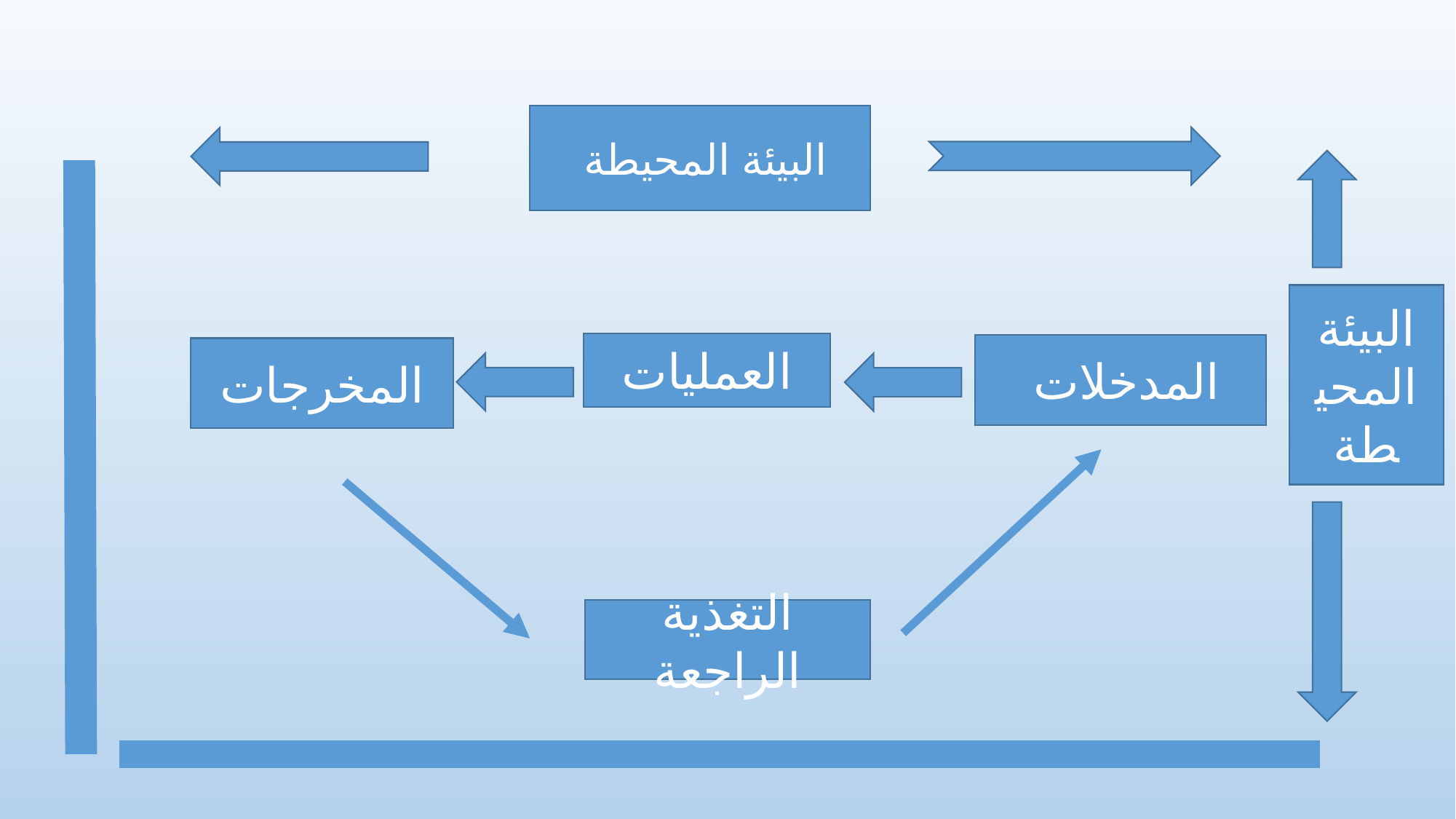

البيئة المحيطة

#

البيئة المحيطة
العمليات
المدخلات
المخرجات

التغذية الراجعة